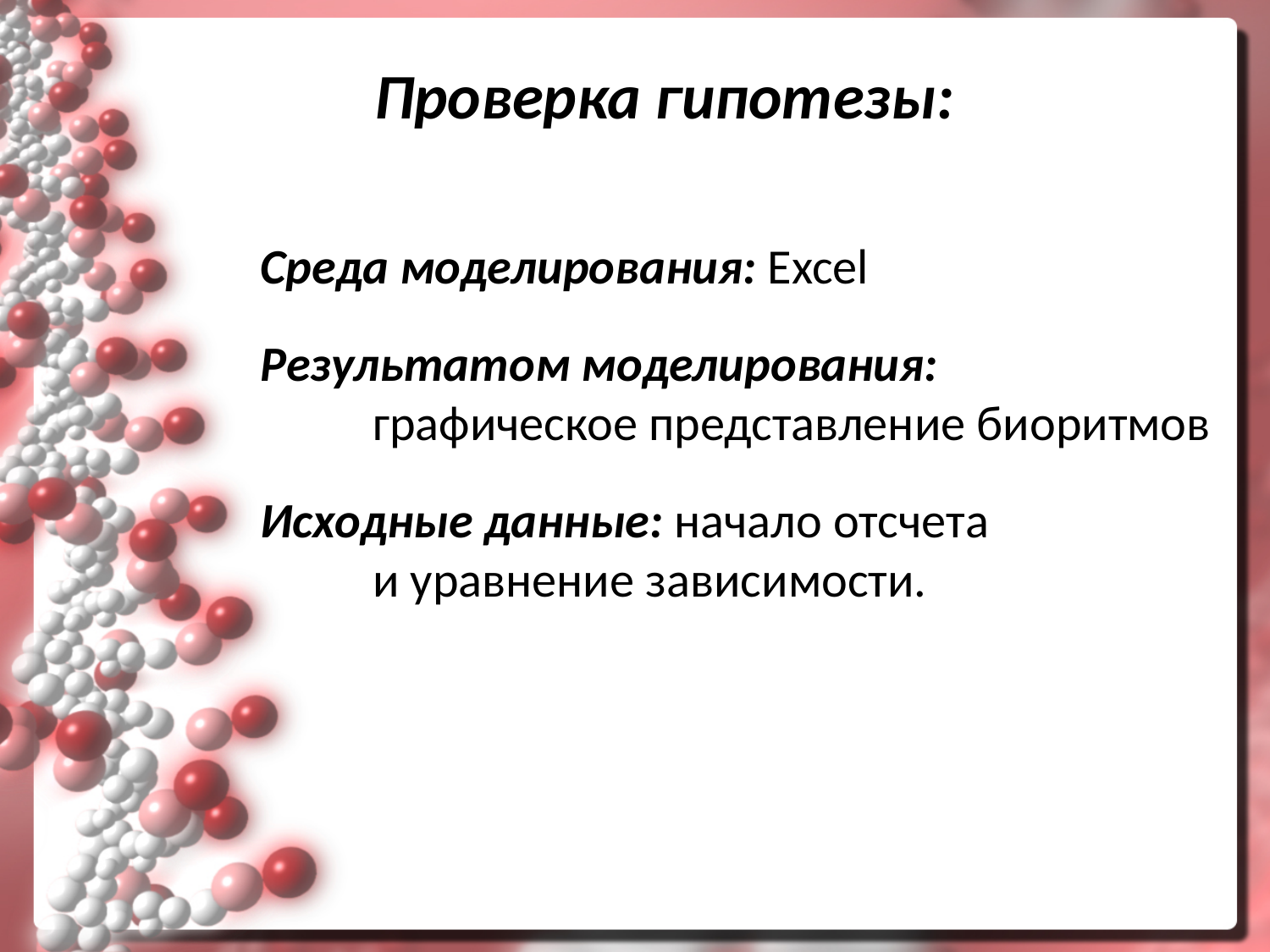

Проверка гипотезы:
Среда моделирования: Excel

Результатом моделирования:
          графическое представление биоритмов

Исходные данные: начало отсчета
          и уравнение зависимости.